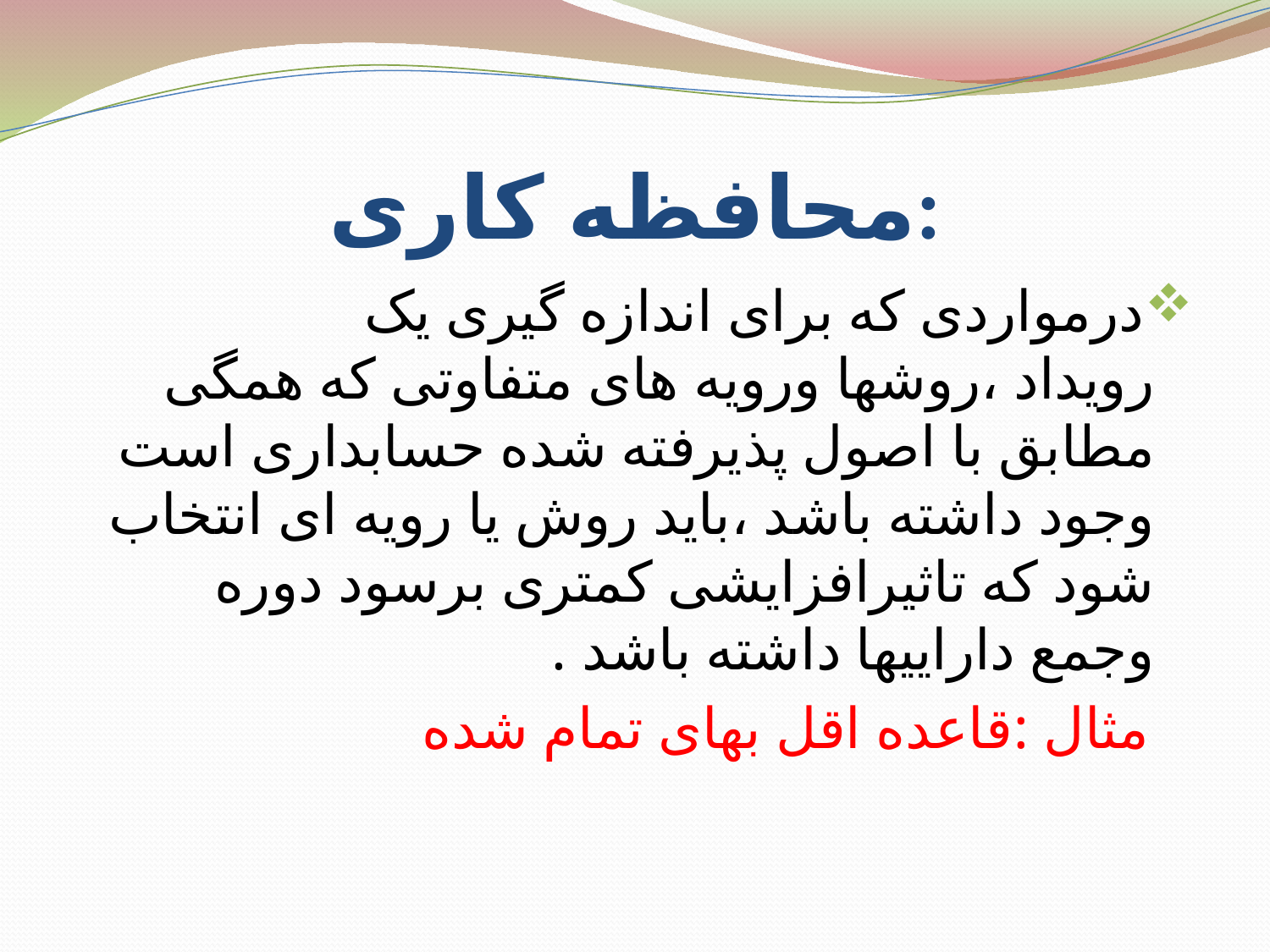

# محافظه کاری:
درمواردی که برای اندازه گیری یک رویداد ،روشها ورویه های متفاوتی که همگی مطابق با اصول پذیرفته شده حسابداری است وجود داشته باشد ،باید روش یا رویه ای انتخاب شود که تاثیرافزایشی کمتری برسود دوره وجمع داراییها داشته باشد .
   مثال :قاعده اقل بهای تمام شده